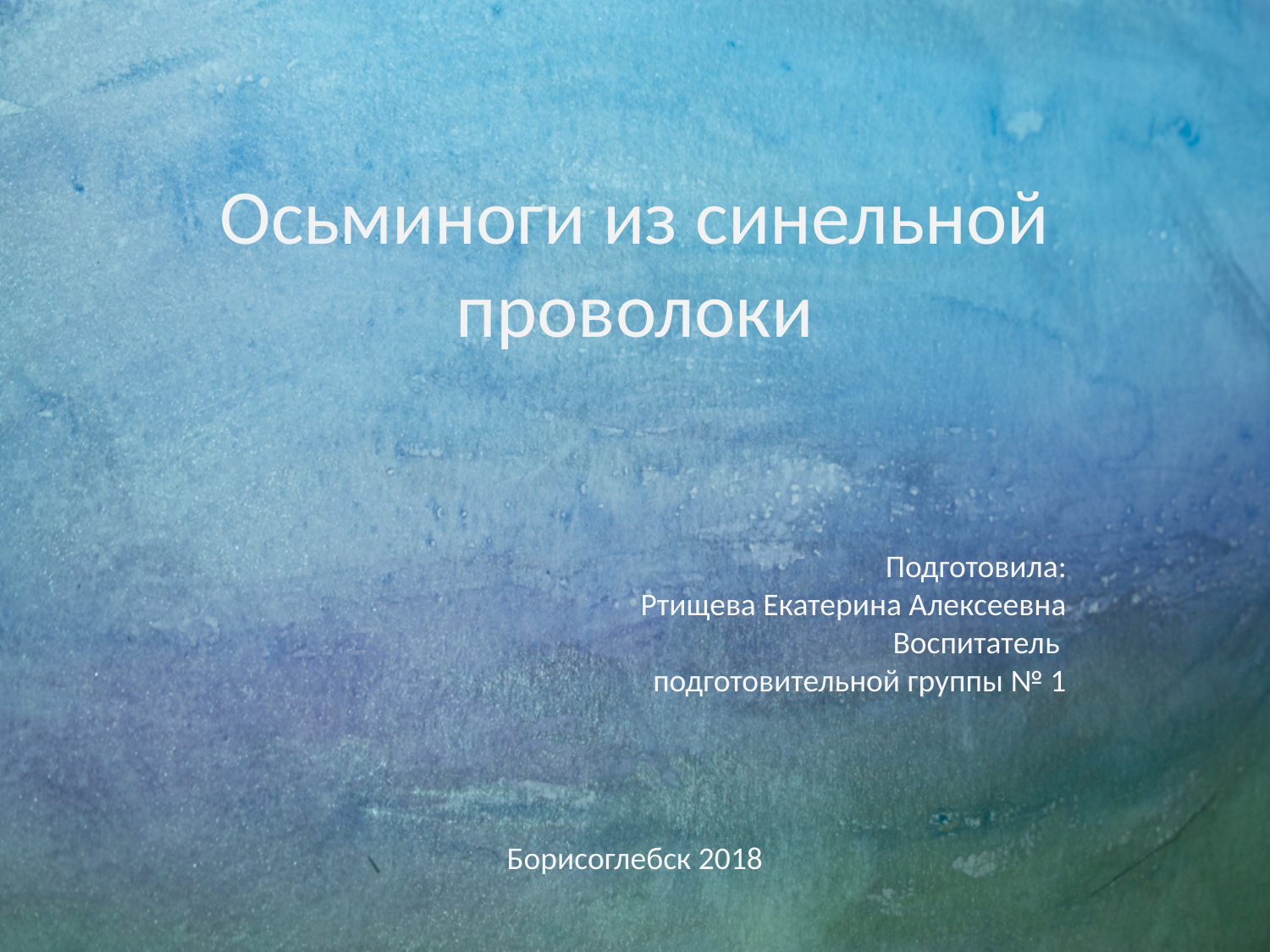

# Осьминоги из синельной проволоки
Подготовила:
Ртищева Екатерина Алексеевна
Воспитатель
подготовительной группы № 1

Борисоглебск 2018